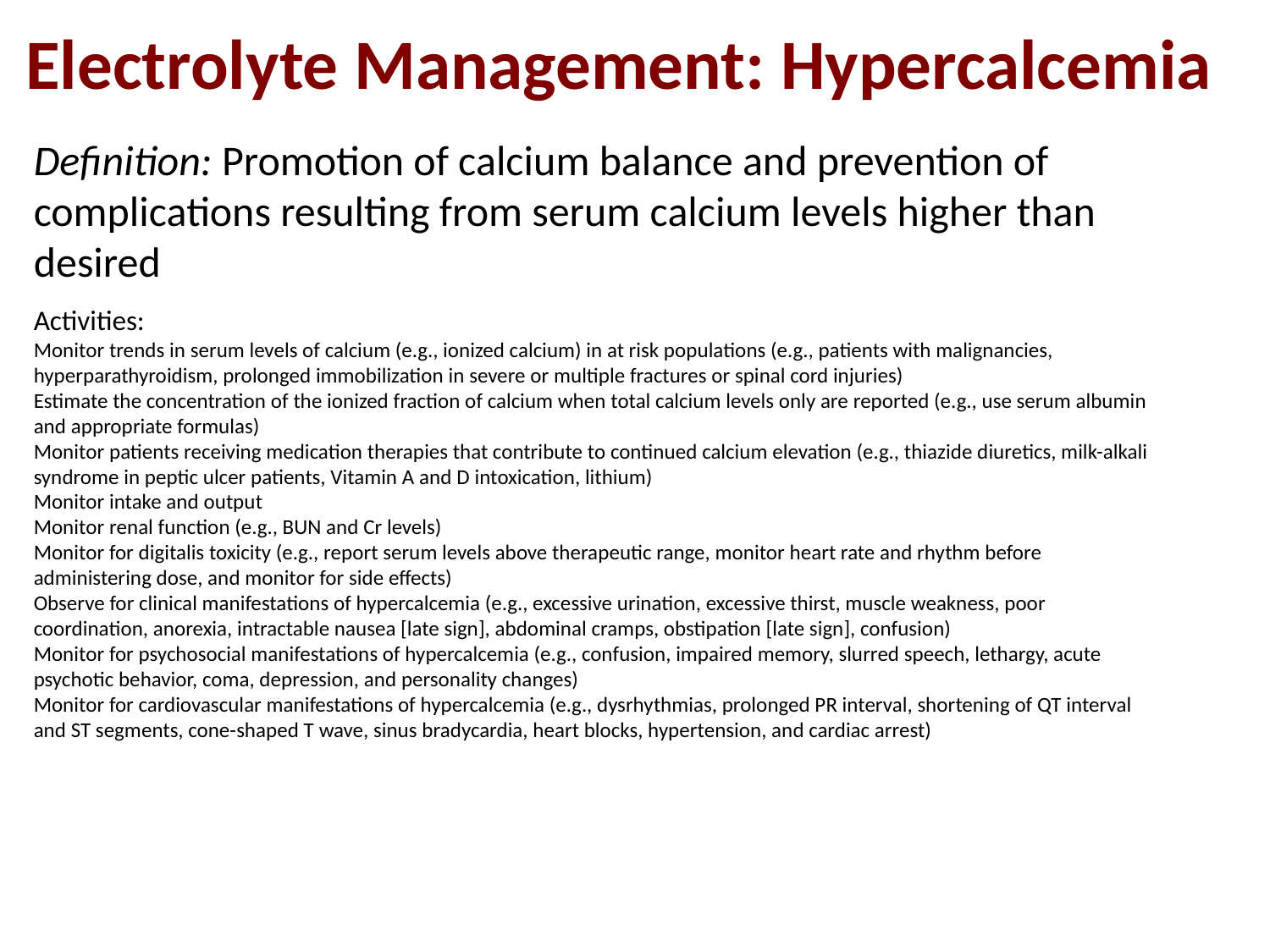

Electrolyte Management: Hypercalcemia
Definition: Promotion of calcium balance and prevention of complications resulting from serum calcium levels higher than desired
Activities:
Monitor trends in serum levels of calcium (e.g., ionized calcium) in at risk populations (e.g., patients with malignancies, hyperparathyroidism, prolonged immobilization in severe or multiple fractures or spinal cord injuries)
Estimate the concentration of the ionized fraction of calcium when total calcium levels only are reported (e.g., use serum albumin and appropriate formulas)
Monitor patients receiving medication therapies that contribute to continued calcium elevation (e.g., thiazide diuretics, milk-alkali syndrome in peptic ulcer patients, Vitamin A and D intoxication, lithium)
Monitor intake and output
Monitor renal function (e.g., BUN and Cr levels)
Monitor for digitalis toxicity (e.g., report serum levels above therapeutic range, monitor heart rate and rhythm before administering dose, and monitor for side effects)
Observe for clinical manifestations of hypercalcemia (e.g., excessive urination, excessive thirst, muscle weakness, poor coordination, anorexia, intractable nausea [late sign], abdominal cramps, obstipation [late sign], confusion)
Monitor for psychosocial manifestations of hypercalcemia (e.g., confusion, impaired memory, slurred speech, lethargy, acute psychotic behavior, coma, depression, and personality changes)
Monitor for cardiovascular manifestations of hypercalcemia (e.g., dysrhythmias, prolonged PR interval, shortening of QT interval and ST segments, cone-shaped T wave, sinus bradycardia, heart blocks, hypertension, and cardiac arrest)